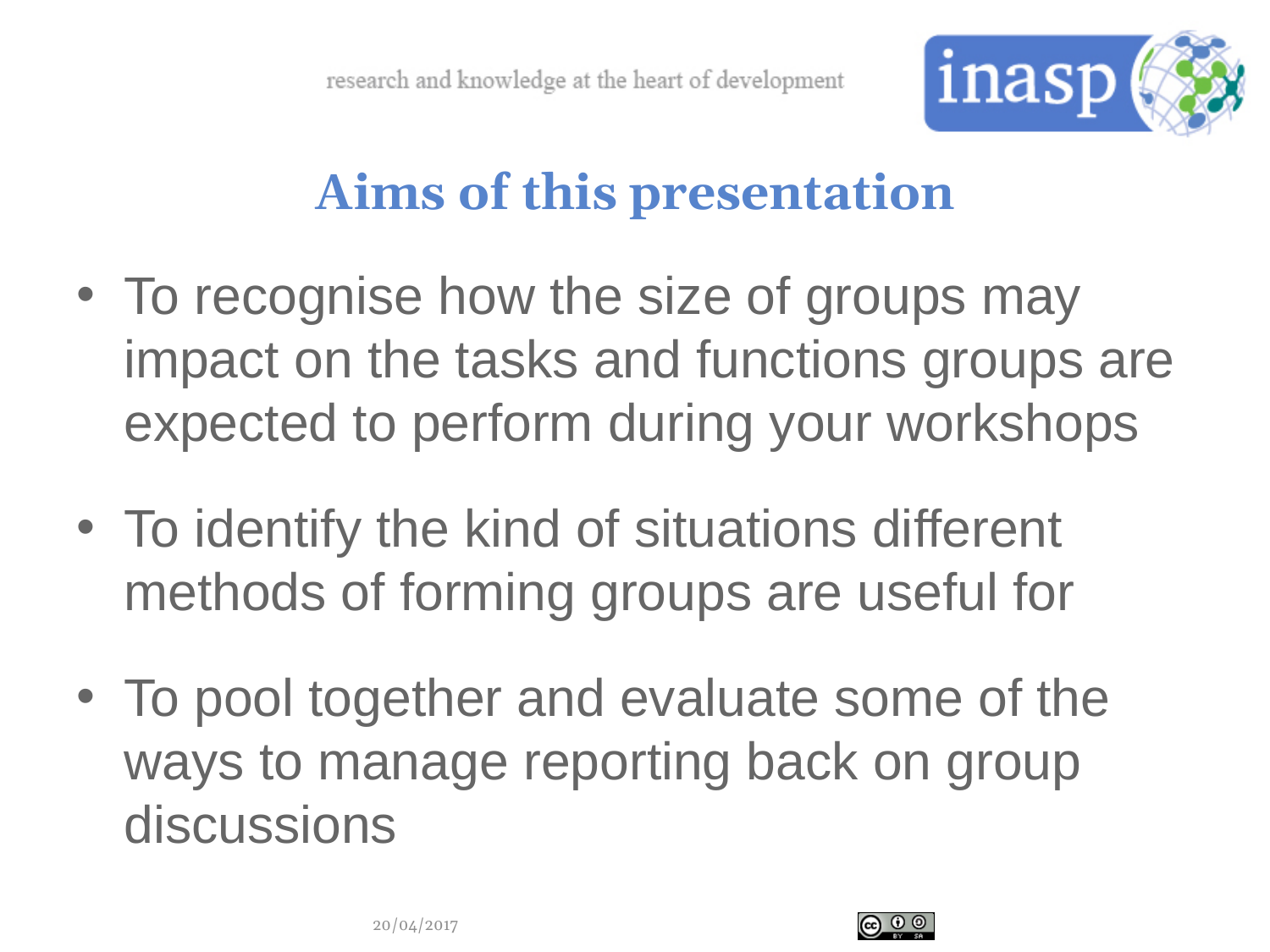

# Aims of this presentation
To recognise how the size of groups may impact on the tasks and functions groups are expected to perform during your workshops
To identify the kind of situations different methods of forming groups are useful for
To pool together and evaluate some of the ways to manage reporting back on group discussions
20/04/2017